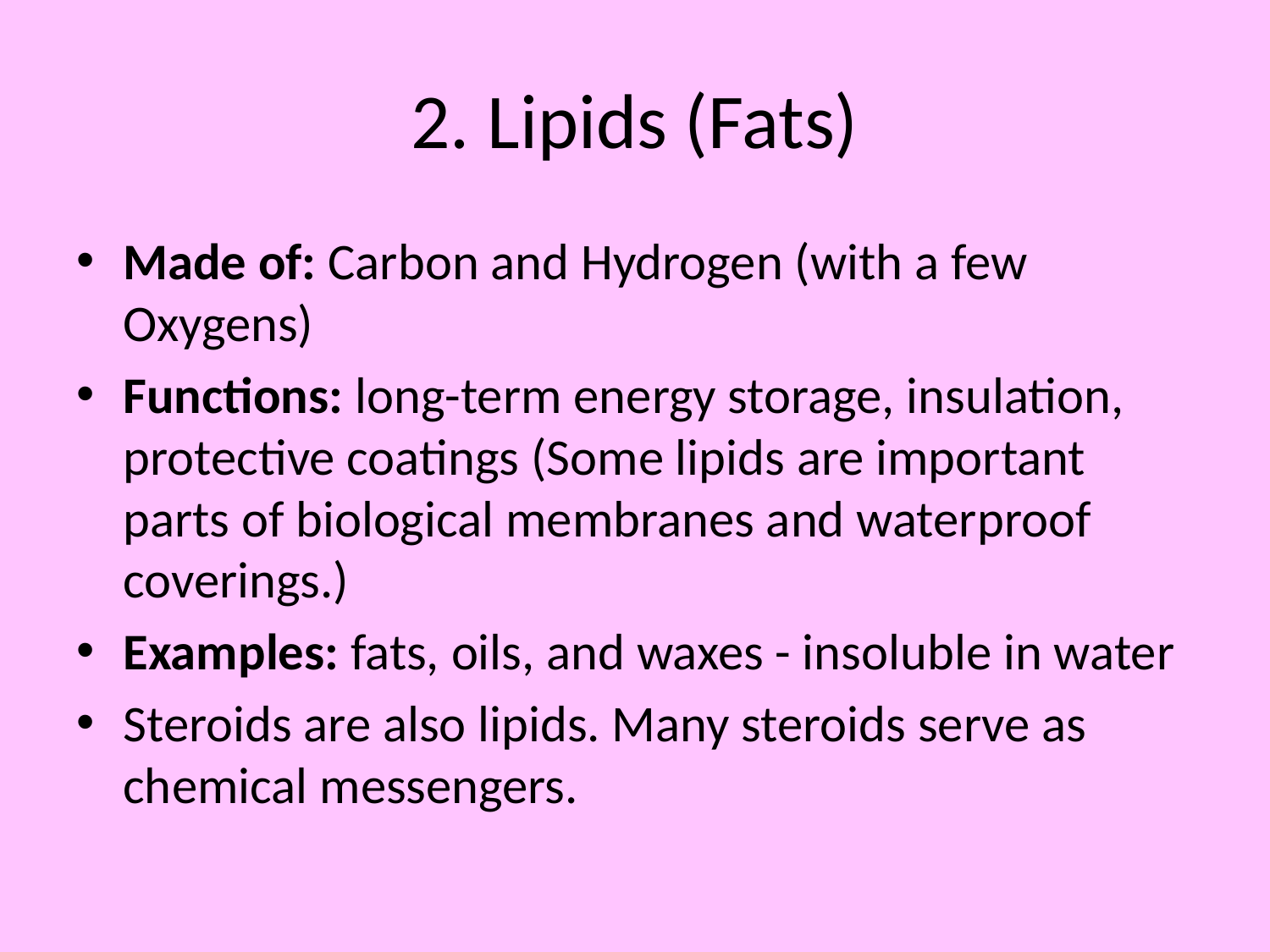

# 2. Lipids (Fats)
Made of: Carbon and Hydrogen (with a few Oxygens)
Functions: long-term energy storage, insulation, protective coatings (Some lipids are important parts of biological membranes and waterproof coverings.)
Examples: fats, oils, and waxes - insoluble in water
Steroids are also lipids. Many steroids serve as chemical messengers.